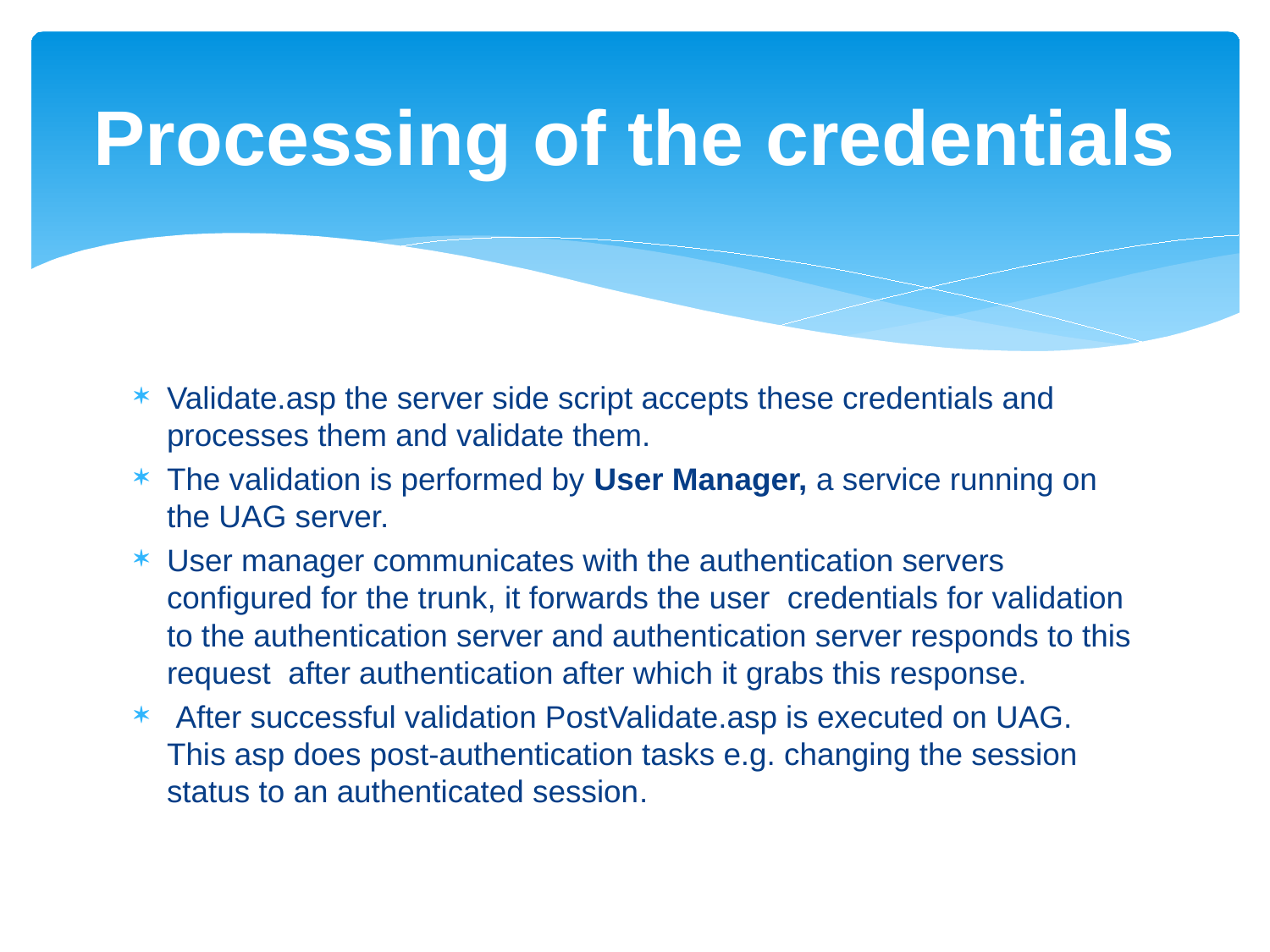

# Processing of the credentials
Validate.asp the server side script accepts these credentials and processes them and validate them.
The validation is performed by User Manager, a service running on the UAG server.
User manager communicates with the authentication servers configured for the trunk, it forwards the user  credentials for validation to the authentication server and authentication server responds to this request  after authentication after which it grabs this response.
 After successful validation PostValidate.asp is executed on UAG. This asp does post-authentication tasks e.g. changing the session status to an authenticated session.